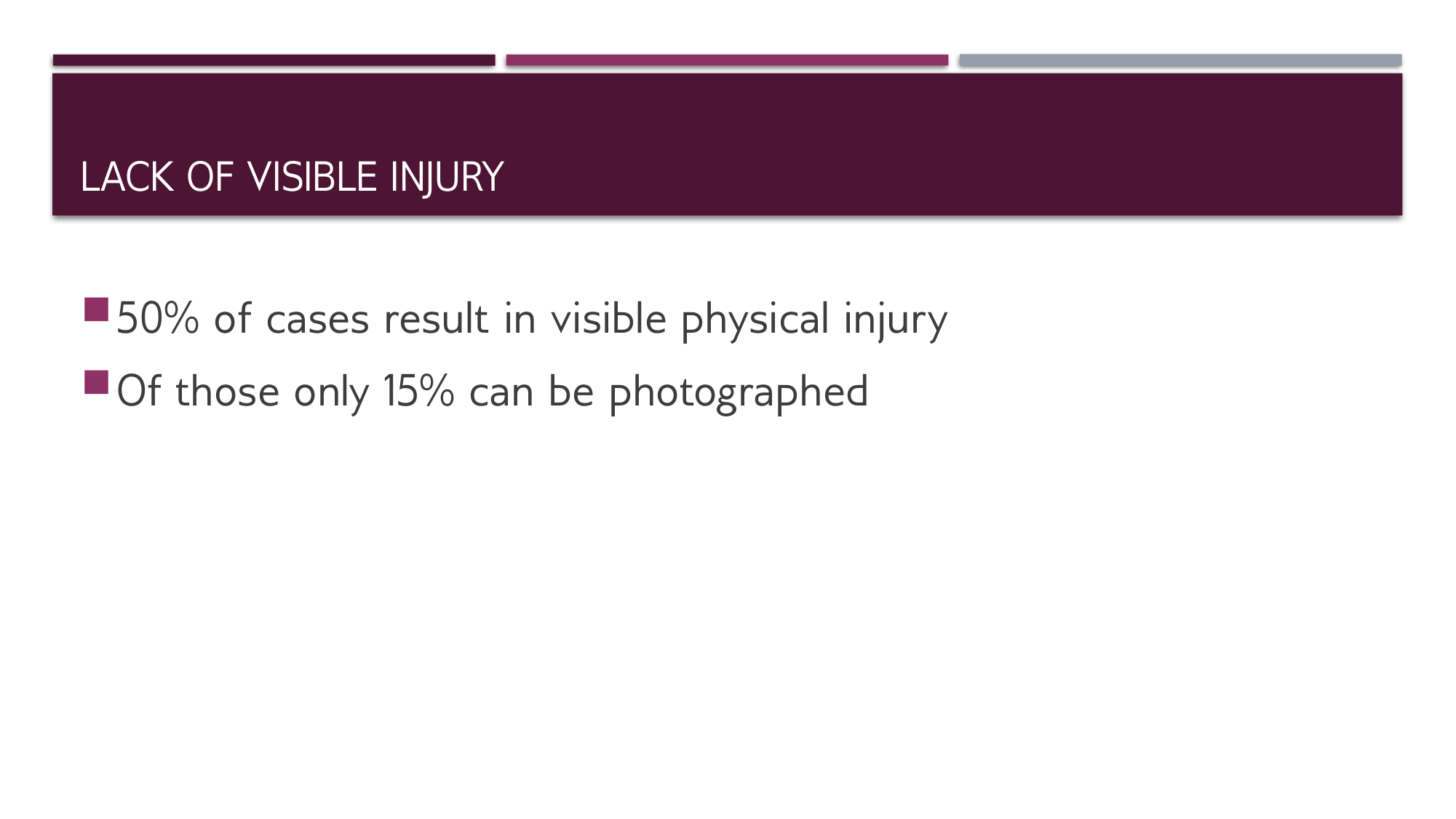

# LACK OF VISIBle injury
50% of cases result in visible physical injury
Of those only 15% can be photographed